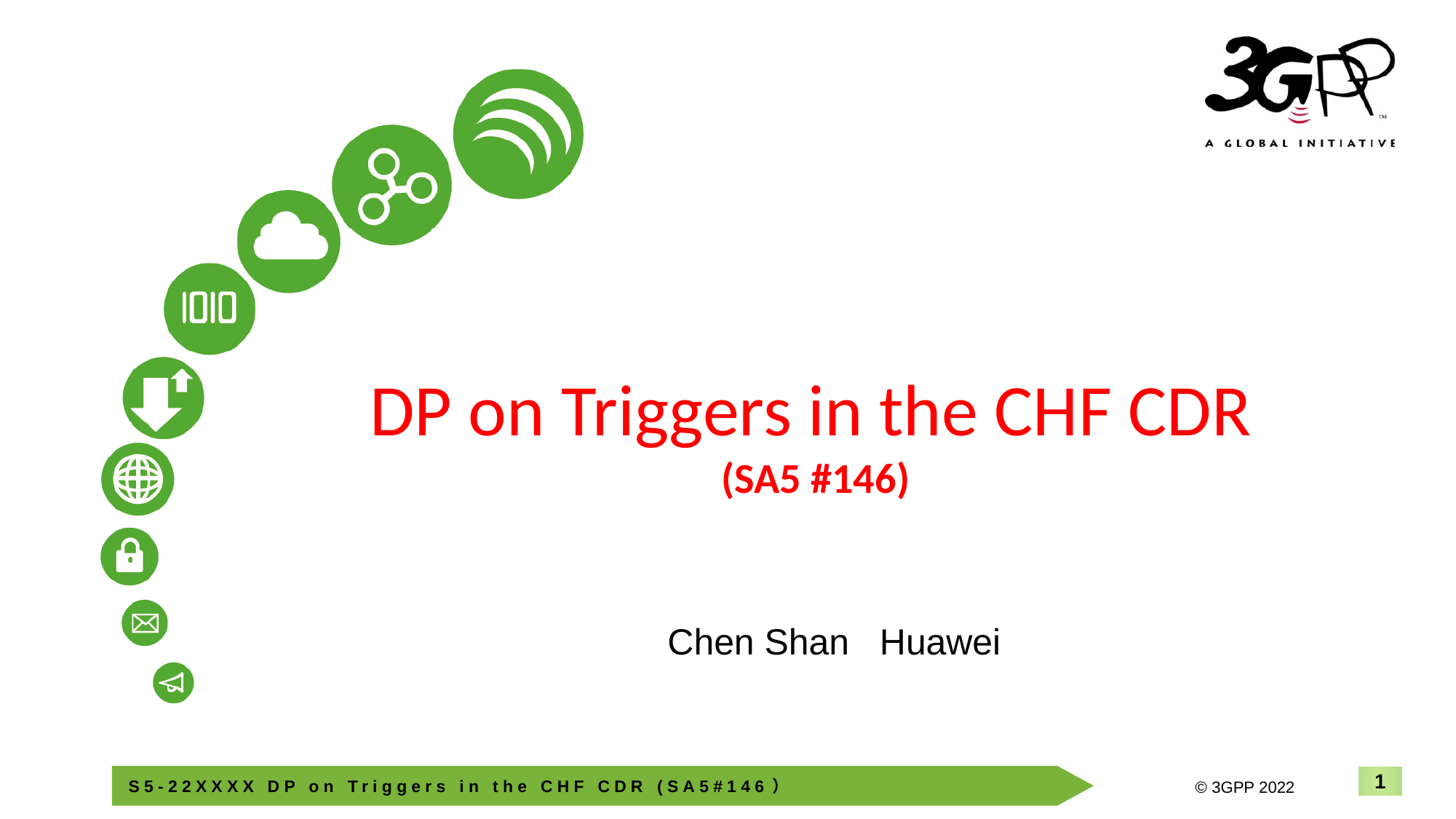

# DP on Triggers in the CHF CDR (SA5 #146)

Chen Shan   Huawei